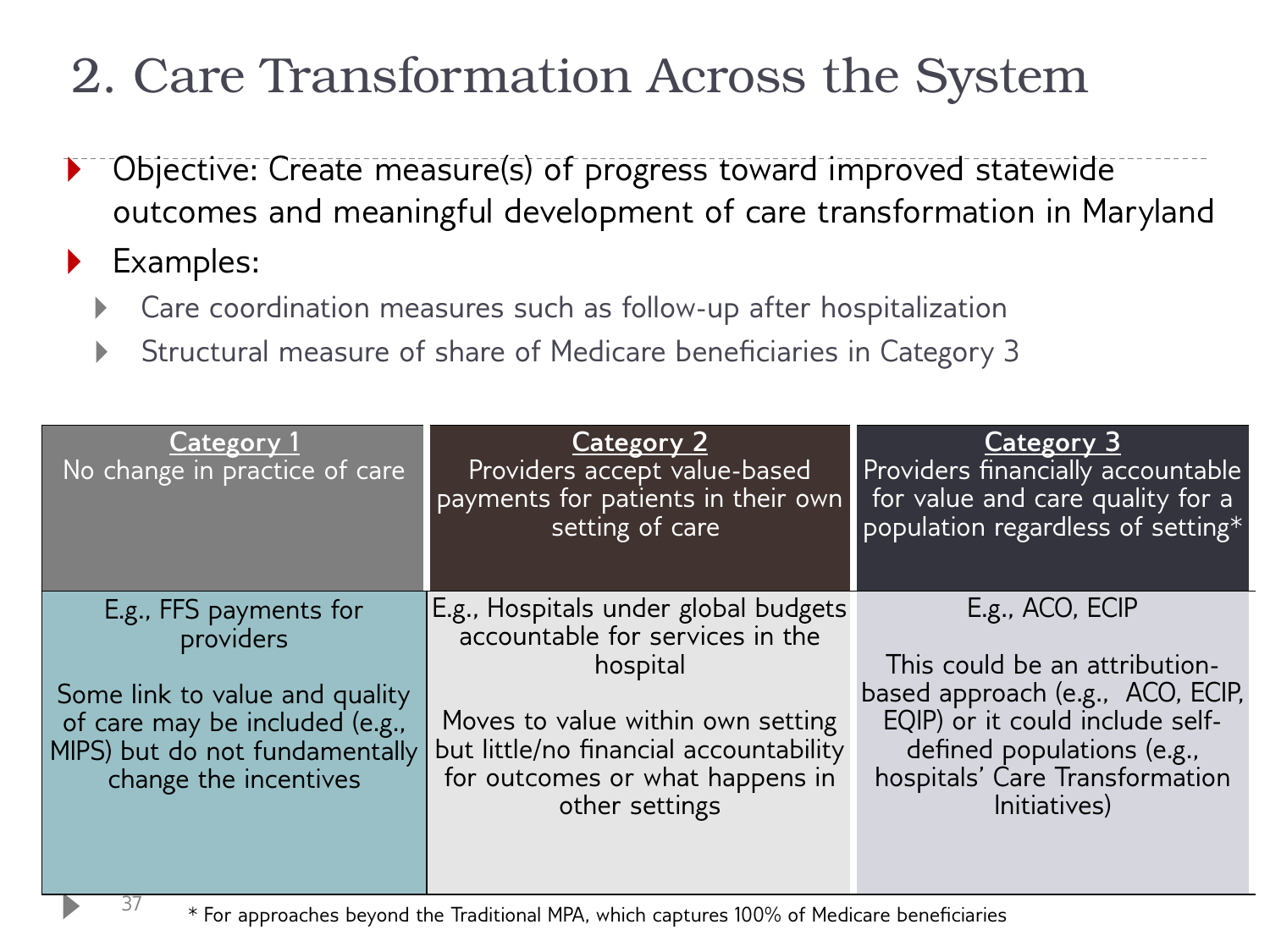

# 2. Care Transformation Across the System
Objective: Create measure(s) of progress toward improved statewide outcomes and meaningful development of care transformation in Maryland
Examples:
Care coordination measures such as follow-up after hospitalization
Structural measure of share of Medicare beneficiaries in Category 3

| Category 1 No change in practice of care | Category 2 Providers accept value-based payments for patients in their own setting of care | Category 3 Providers financially accountable for value and care quality for a population regardless of setting\* |
| --- | --- | --- |
| E.g., FFS payments for providers Some link to value and quality of care may be included (e.g., MIPS) but do not fundamentally change the incentives | E.g., Hospitals under global budgets accountable for services in the hospital Moves to value within own setting but little/no financial accountability for outcomes or what happens in other settings | E.g., ACO, ECIP This could be an attribution-based approach (e.g., ACO, ECIP, EQIP) or it could include self-defined populations (e.g., hospitals’ Care Transformation Initiatives) |
* For approaches beyond the Traditional MPA, which captures 100% of Medicare beneficiaries